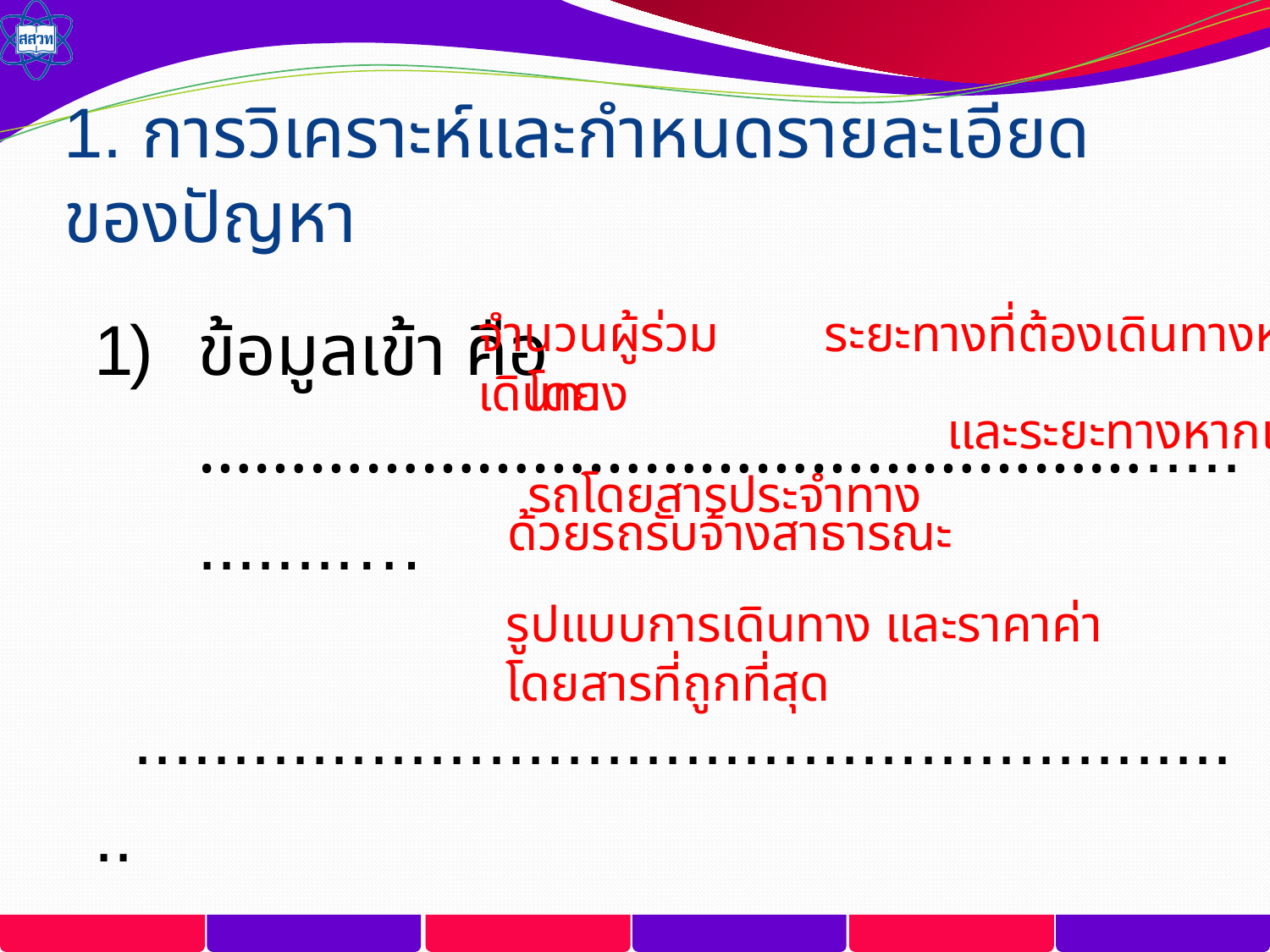

# 1. การวิเคราะห์และกำหนดรายละเอียดของปัญหา
ข้อมูลเข้า คือ  …………………………………………….............…
			  ..........................................................
			  ..........................................................
 2) ข้อมูลออก คือ  ………………………………………................……
 3) วิธีการตรวจสอบความถูกต้อง
จำนวนผู้ร่วมเดินทาง
                       ระยะทางที่ต้องเดินทางหากไปโดย

รถโดยสารประจำทาง
                                  และระยะทางหากเดินทาง

ด้วยรถรับจ้างสาธารณะ
รูปแบบการเดินทาง และราคาค่าโดยสารที่ถูกที่สุด